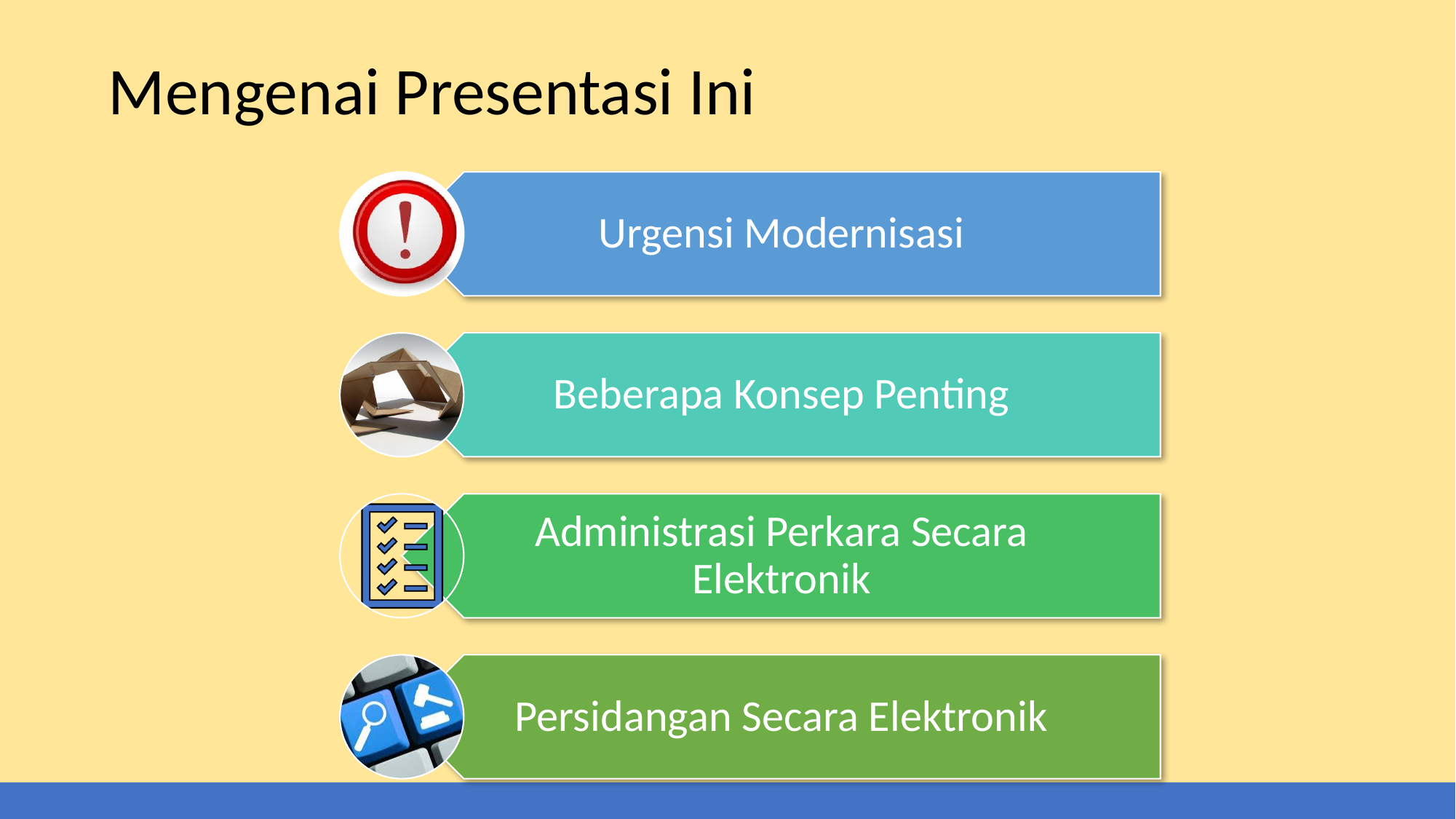

# Mengenai Presentasi Ini
Urgensi Modernisasi
Beberapa Konsep Penting
Administrasi Perkara Secara Elektronik
Persidangan Secara Elektronik